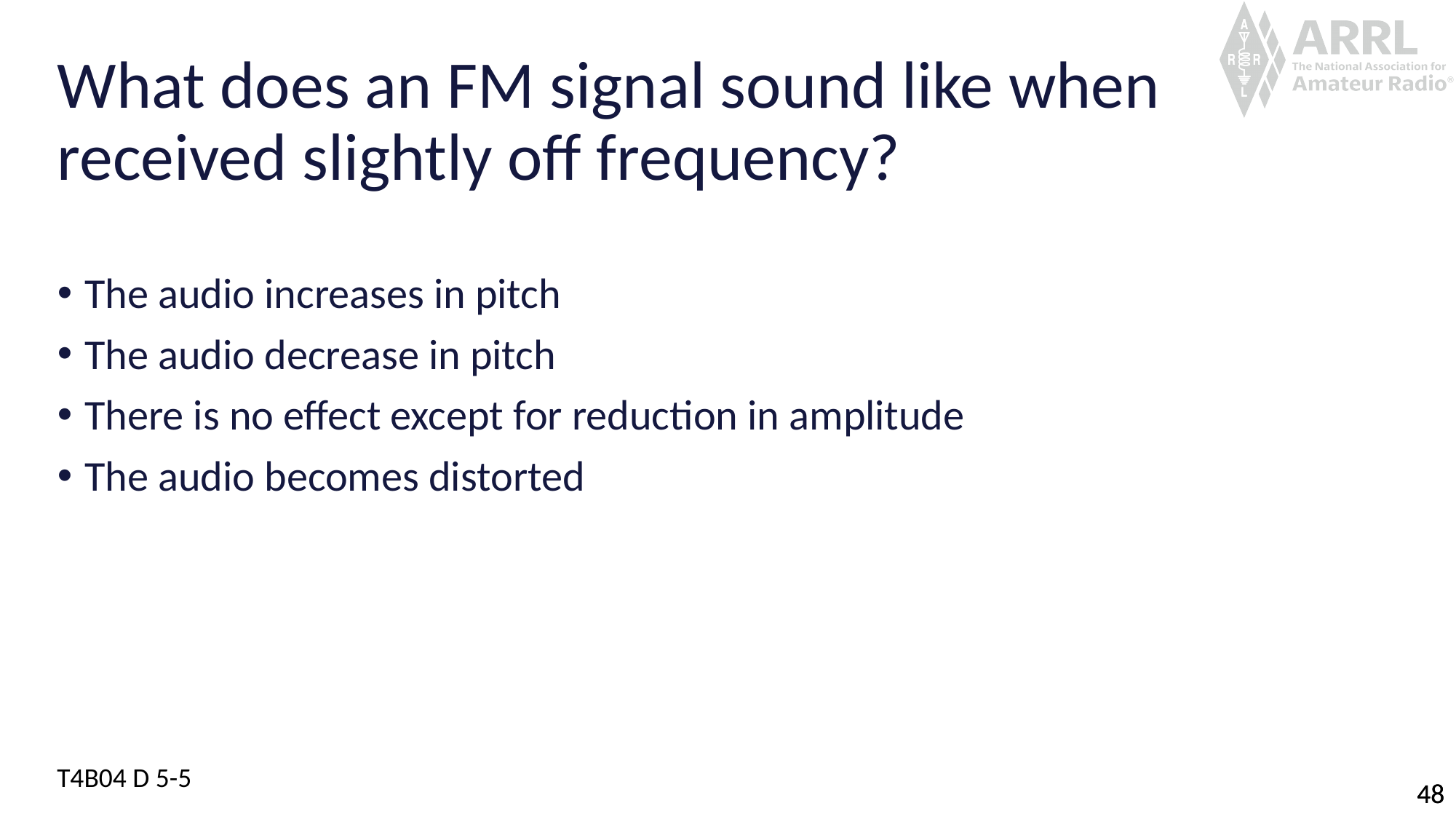

# What does an FM signal sound like when received slightly off frequency?
The audio increases in pitch
The audio decrease in pitch
There is no effect except for reduction in amplitude
The audio becomes distorted
T4B04 D 5-5